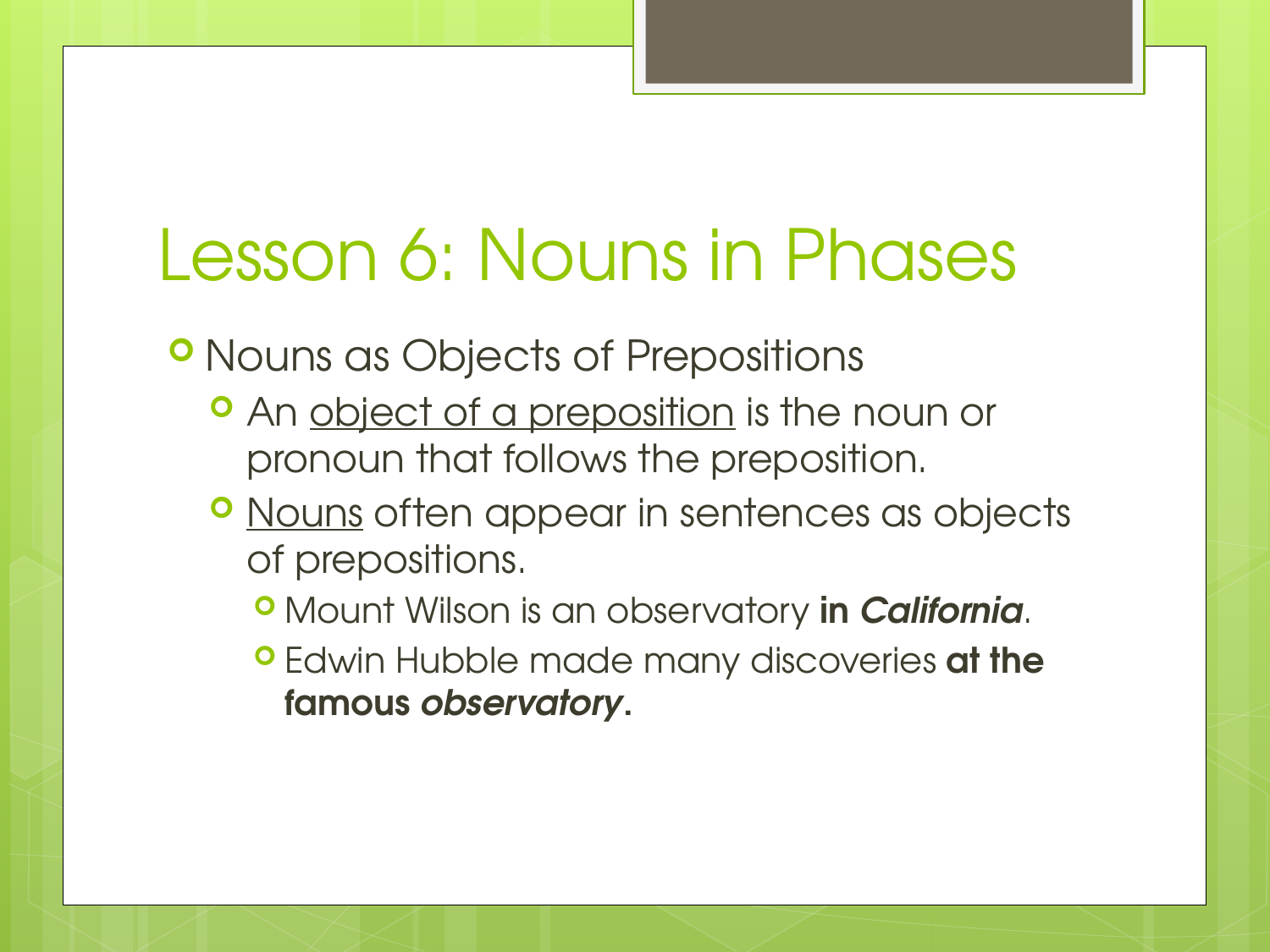

# Lesson 6: Nouns in Phases
Nouns as Objects of Prepositions
An object of a preposition is the noun or pronoun that follows the preposition.
Nouns often appear in sentences as objects of prepositions.
Mount Wilson is an observatory in California.
Edwin Hubble made many discoveries at the famous observatory.